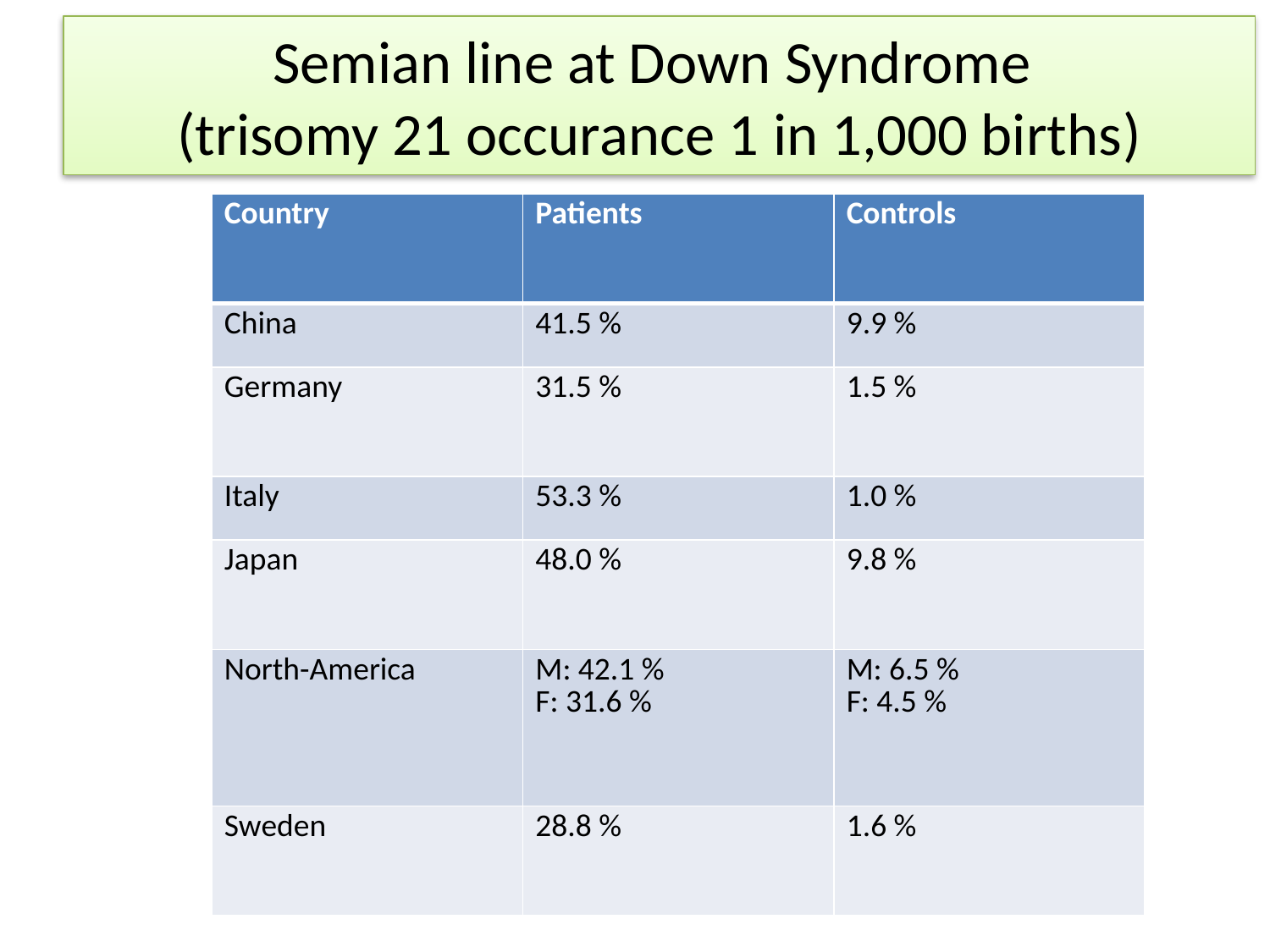

# Semian line at Down Syndrome (trisomy 21 occurance 1 in 1,000 births)
| Country | Patients | Controls |
| --- | --- | --- |
| China | 41.5 % | 9.9 % |
| Germany | 31.5 % | 1.5 % |
| Italy | 53.3 % | 1.0 % |
| Japan | 48.0 % | 9.8 % |
| North-America | M: 42.1 % F: 31.6 % | M: 6.5 % F: 4.5 % |
| Sweden | 28.8 % | 1.6 % |